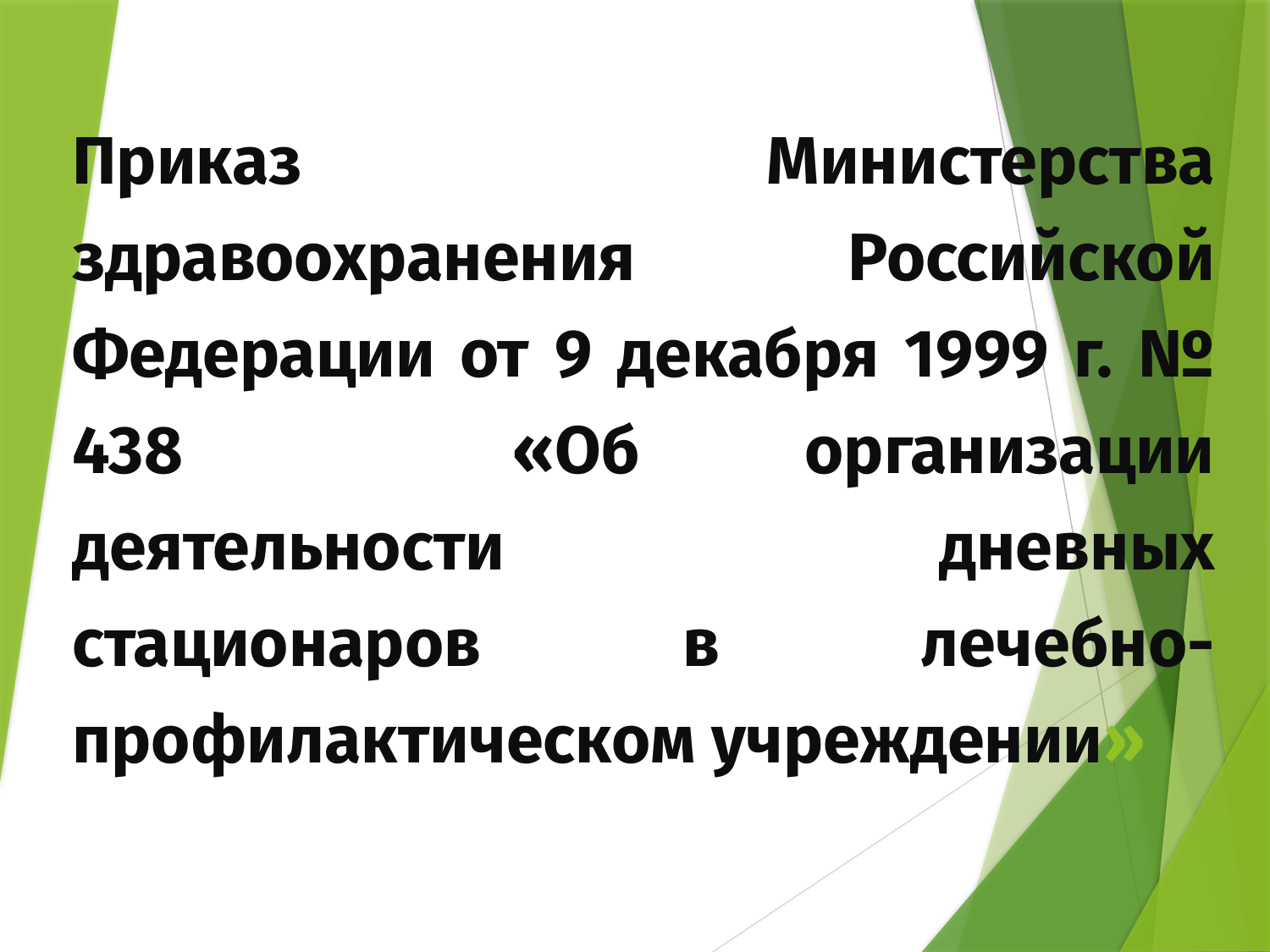

# Приказ Министерства здравоохранения Российской Федерации от 9 декабря 1999 г. № 438  «Об организации деятельности дневных стационаров в лечебно-профилактическом учреждении»